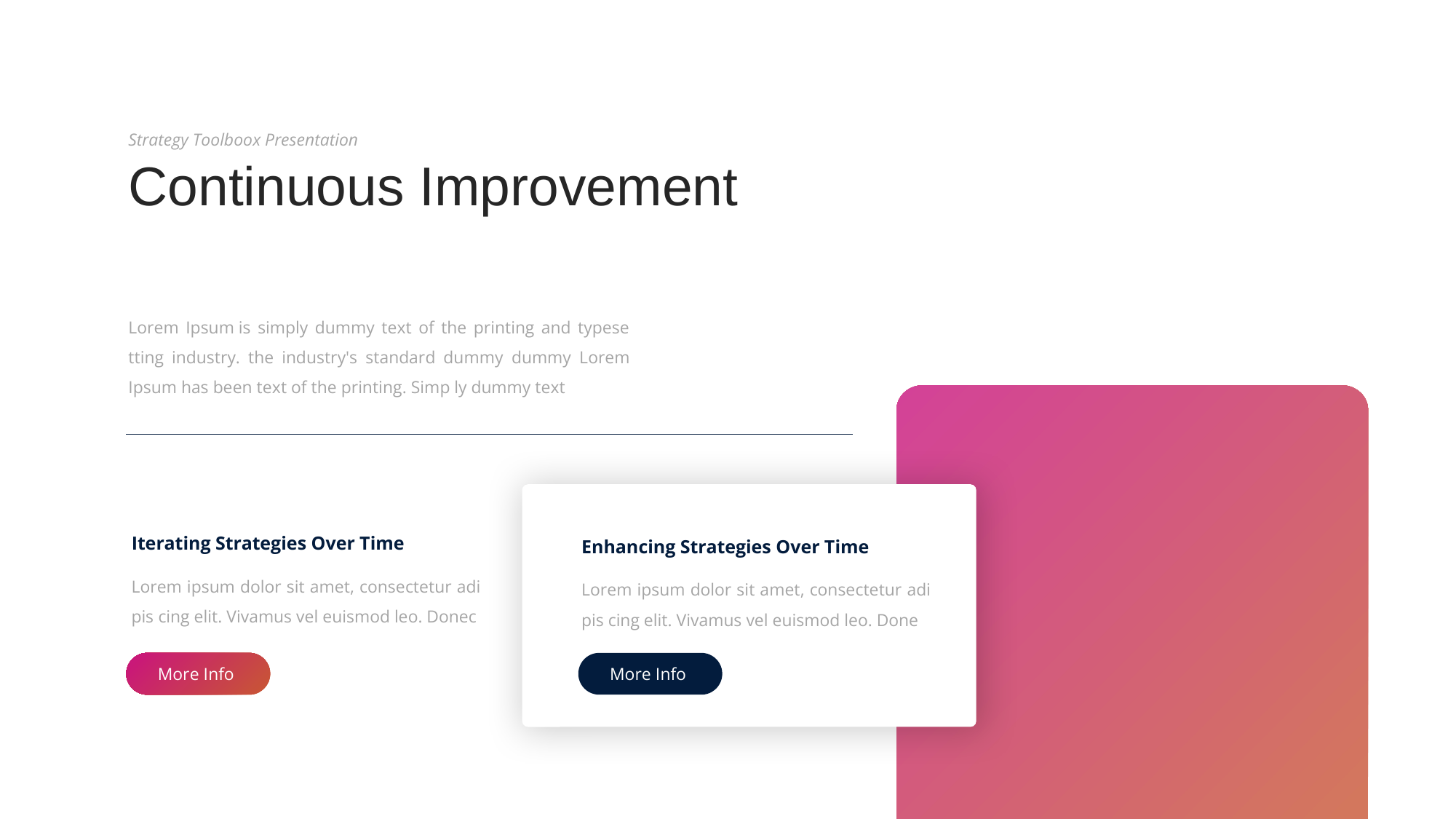

Strategy Toolboox Presentation
Continuous Improvement
Lorem Ipsum is simply dummy text of the printing and typese tting industry. the industry's standard dummy dummy Lorem Ipsum has been text of the printing. Simp ly dummy text

Iterating Strategies Over Time
Enhancing Strategies Over Time
Lorem ipsum dolor sit amet, consectetur adi pis cing elit. Vivamus vel euismod leo. Donec
Lorem ipsum dolor sit amet, consectetur adi pis cing elit. Vivamus vel euismod leo. Done
More Info
More Info